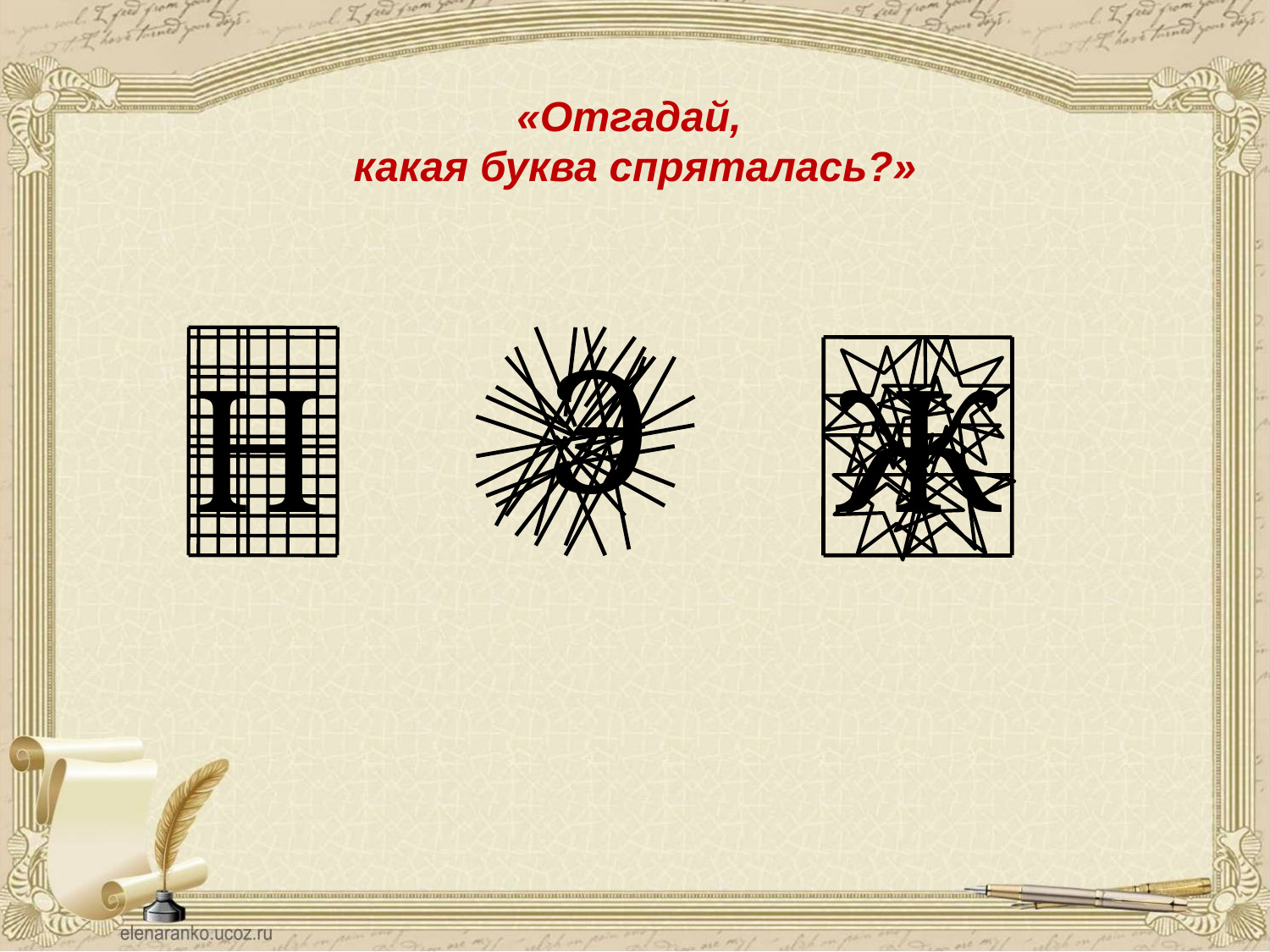

# «Отгадай, какая буква спряталась?»

Э

Н
Ж